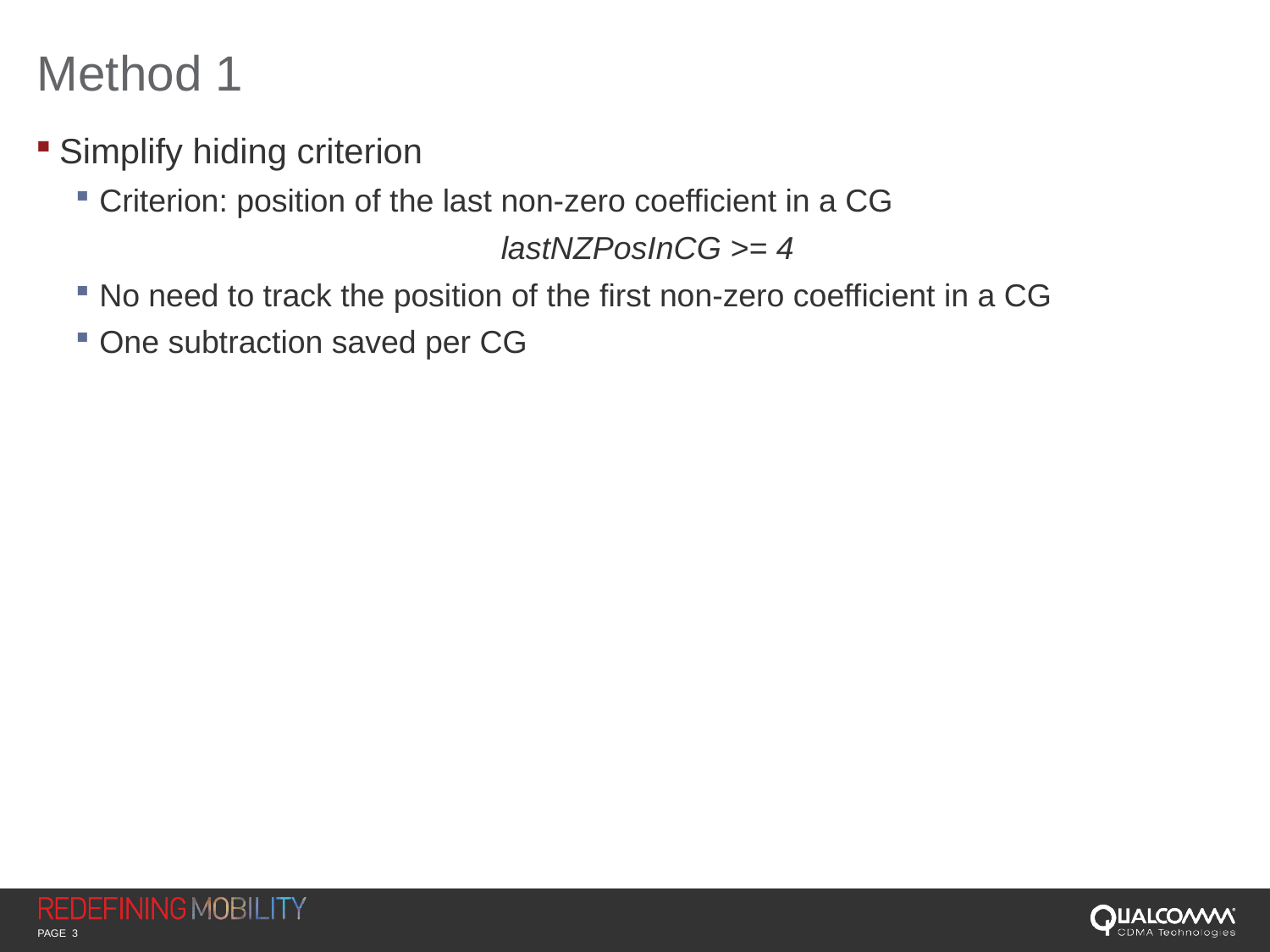

# Method 1
Simplify hiding criterion
Criterion: position of the last non-zero coefficient in a CG
lastNZPosInCG >= 4
No need to track the position of the first non-zero coefficient in a CG
One subtraction saved per CG